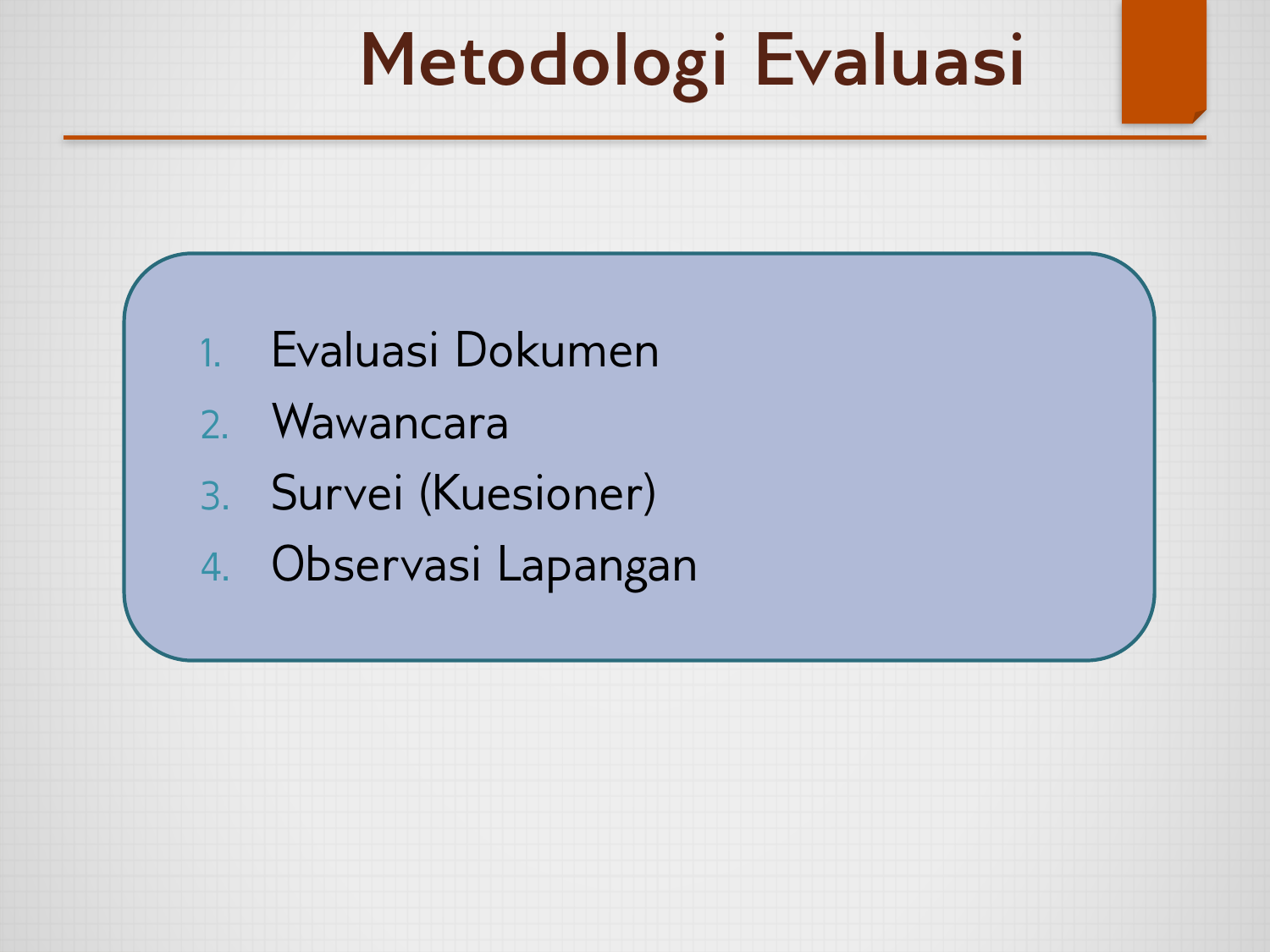

# Metodologi Evaluasi

Evaluasi Dokumen
Wawancara
Survei (Kuesioner)
Observasi Lapangan